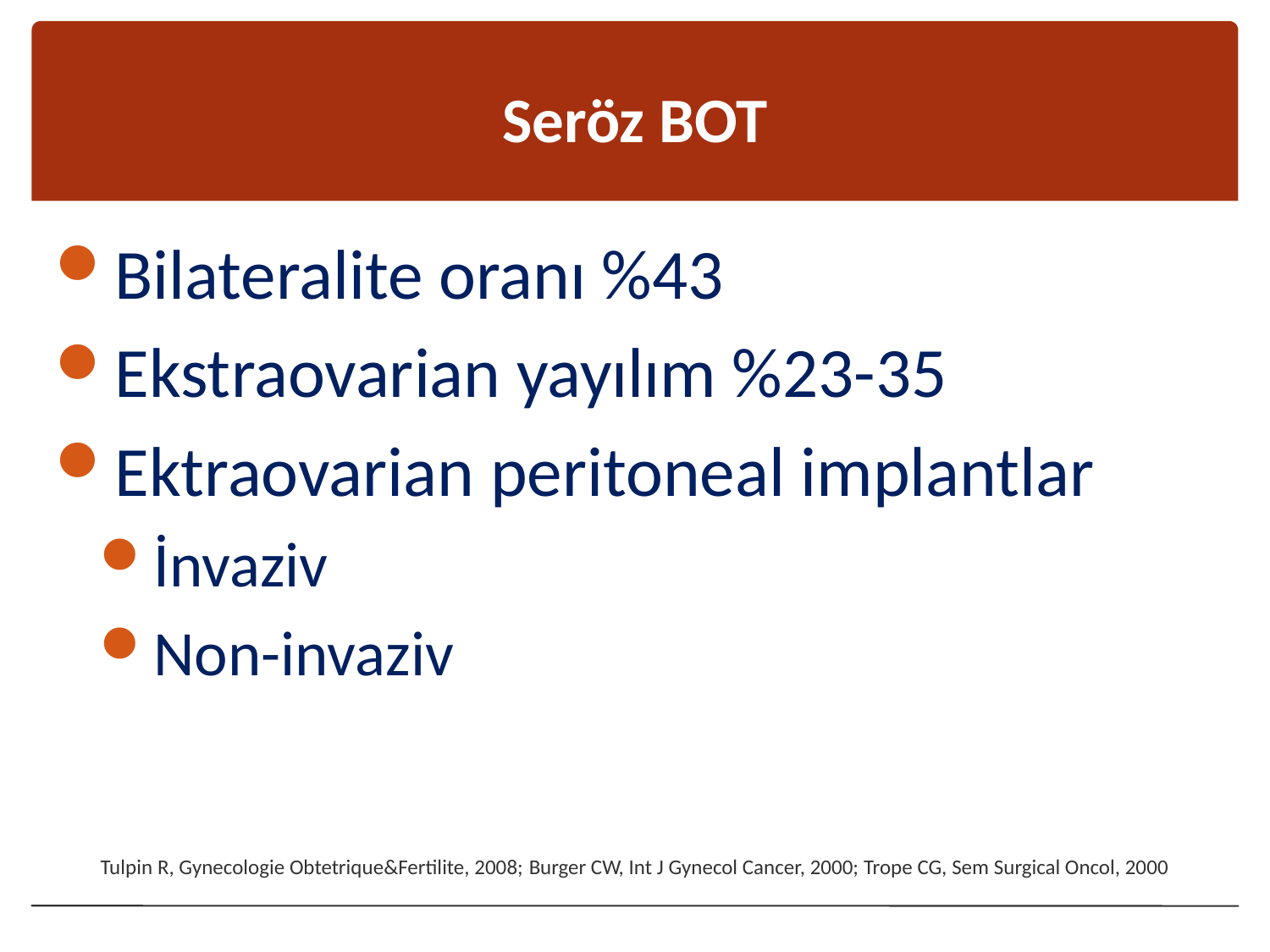

# Seröz BOT
Bilateralite oranı %43
Ekstraovarian yayılım %23-35
Ektraovarian peritoneal implantlar
İnvaziv
Non-invaziv
Tulpin R, Gynecologie Obtetrique&Fertilite, 2008; Burger CW, Int J Gynecol Cancer, 2000; Trope CG, Sem Surgical Oncol, 2000